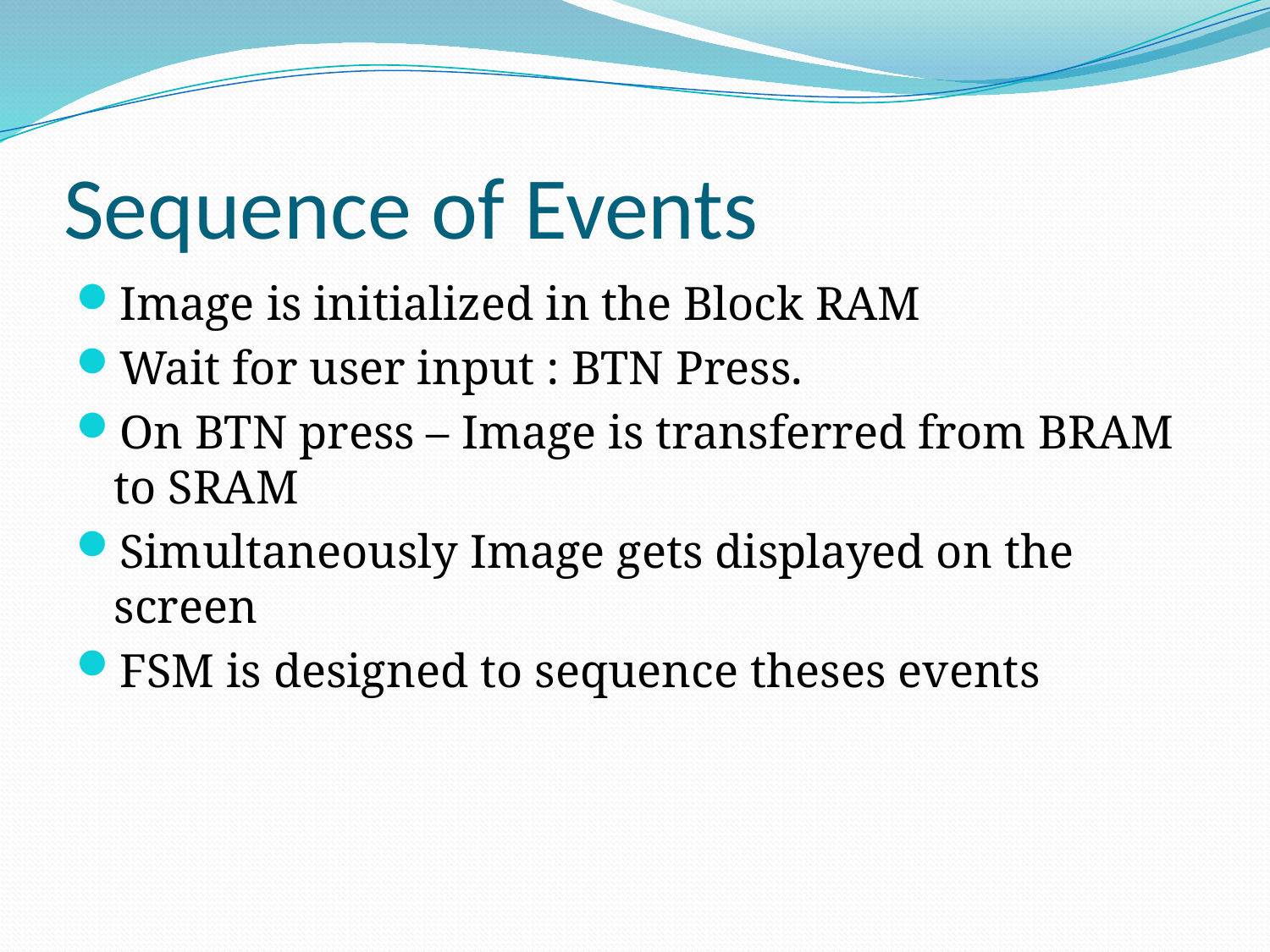

# Sequence of Events
Image is initialized in the Block RAM
Wait for user input : BTN Press.
On BTN press – Image is transferred from BRAM to SRAM
Simultaneously Image gets displayed on the screen
FSM is designed to sequence theses events